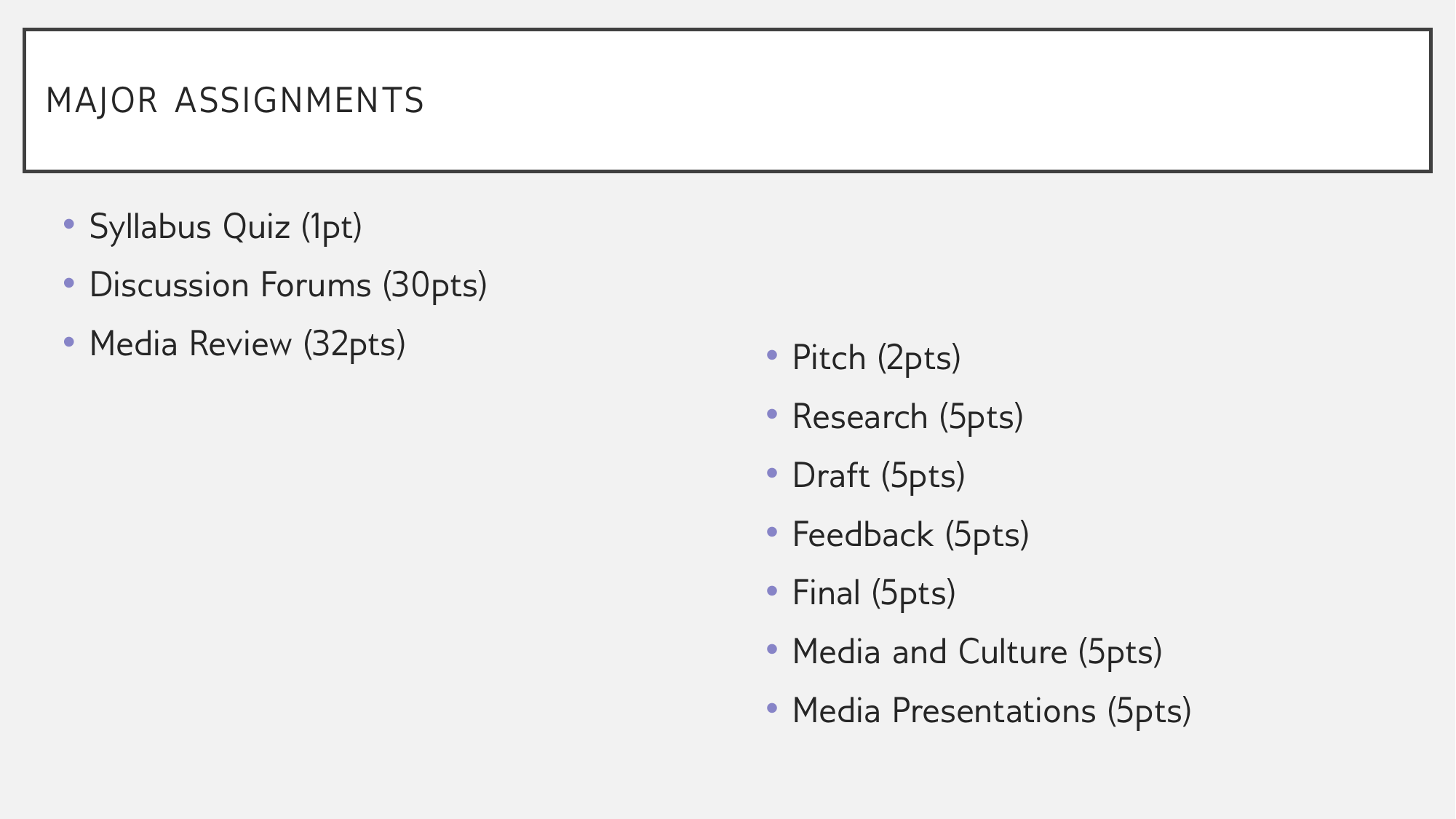

# Major Assignments
Syllabus Quiz (1pt)
Discussion Forums (30pts)
Media Review (32pts)
Pitch (2pts)
Research (5pts)
Draft (5pts)
Feedback (5pts)
Final (5pts)
Media and Culture (5pts)
Media Presentations (5pts)